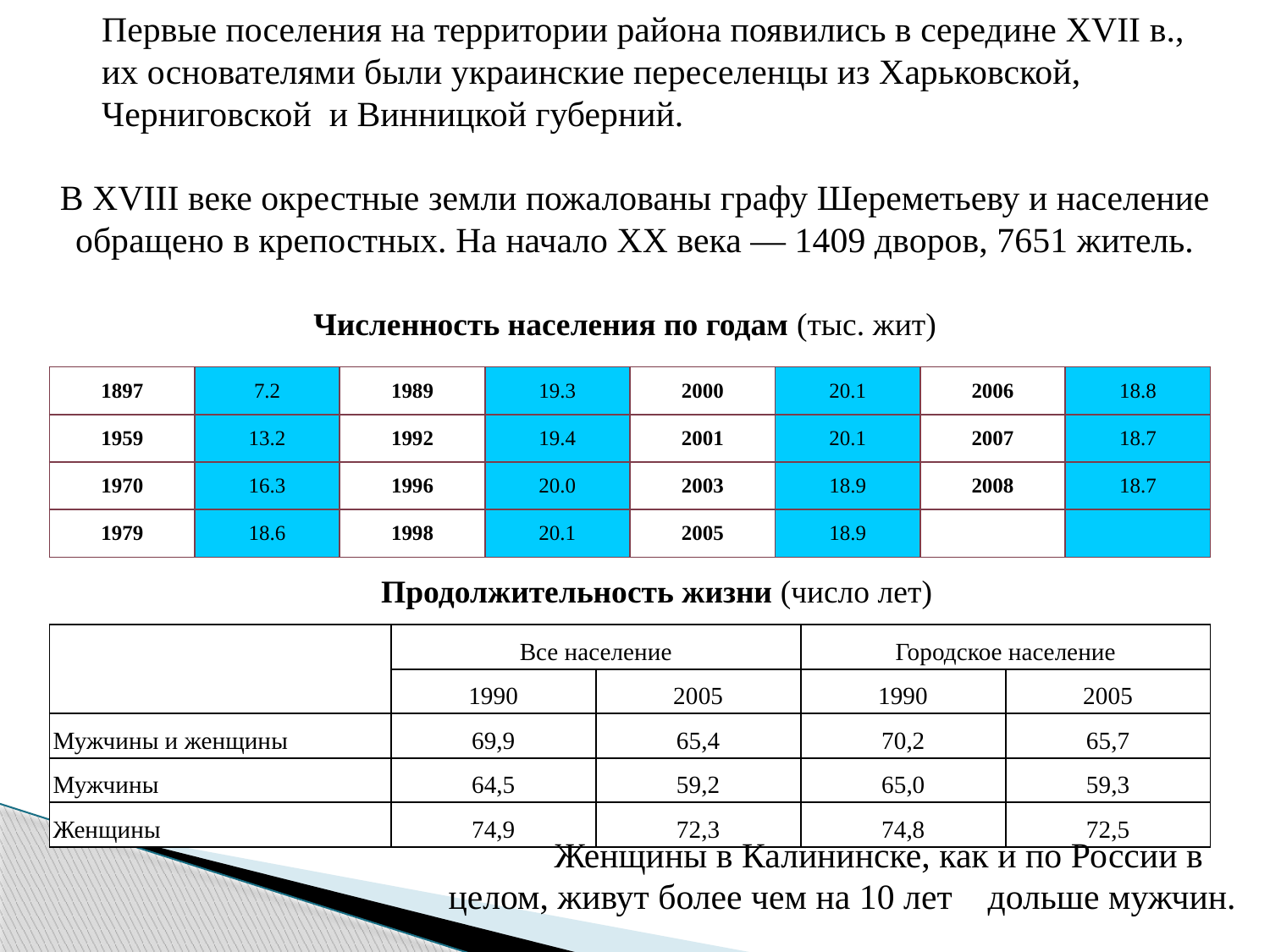

Первые поселения на территории района появились в середине XVII в., их основателями были украинские переселенцы из Харьковской, Черниговской  и Винницкой губерний.
В XVIII веке окрестные земли пожалованы графу Шереметьеву и население обращено в крепостных. На начало XX века — 1409 дворов, 7651 житель.
Численность населения по годам (тыс. жит)
| 1897 | 7.2 | 1989 | 19.3 | 2000 | 20.1 | 2006 | 18.8 |
| --- | --- | --- | --- | --- | --- | --- | --- |
| 1959 | 13.2 | 1992 | 19.4 | 2001 | 20.1 | 2007 | 18.7 |
| 1970 | 16.3 | 1996 | 20.0 | 2003 | 18.9 | 2008 | 18.7 |
| 1979 | 18.6 | 1998 | 20.1 | 2005 | 18.9 |  |  |
Продолжительность жизни (число лет)
|  | Все население |  | Городское население |  |
| --- | --- | --- | --- | --- |
|  | 1990 | 2005 | 1990 | 2005 |
| Мужчины и женщины | 69,9 | 65,4 | 70,2 | 65,7 |
| Мужчины | 64,5 | 59,2 | 65,0 | 59,3 |
| Женщины | 74,9 | 72,3 | 74,8 | 72,5 |
Женщины в Калининске, как и по России в целом, живут более чем на 10 лет    дольше мужчин.